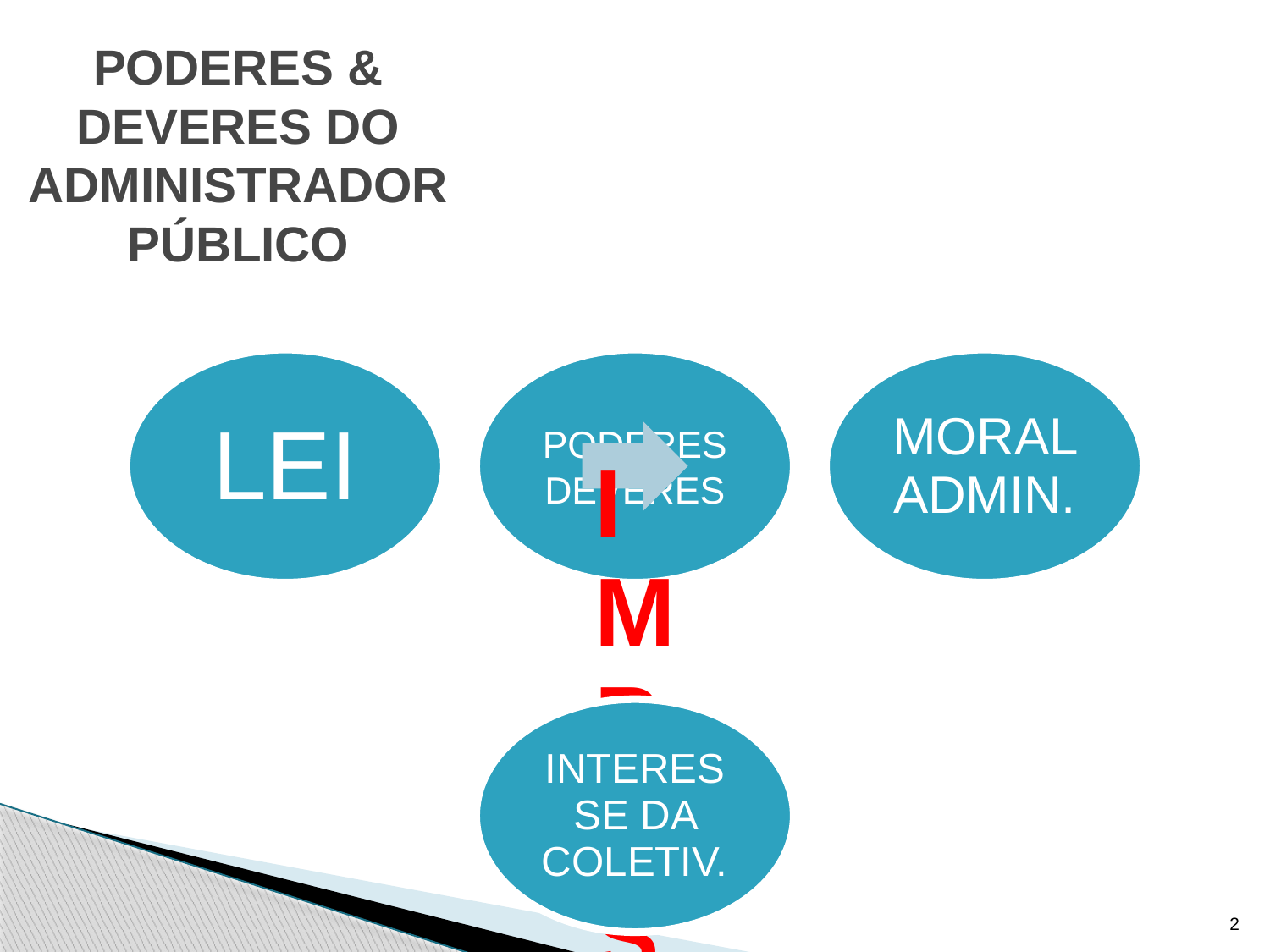

# PODERES & DEVERES DO ADMINISTRADOR PÚBLICO
PODERES DEVERES
MORAL ADMIN.
LEI
2